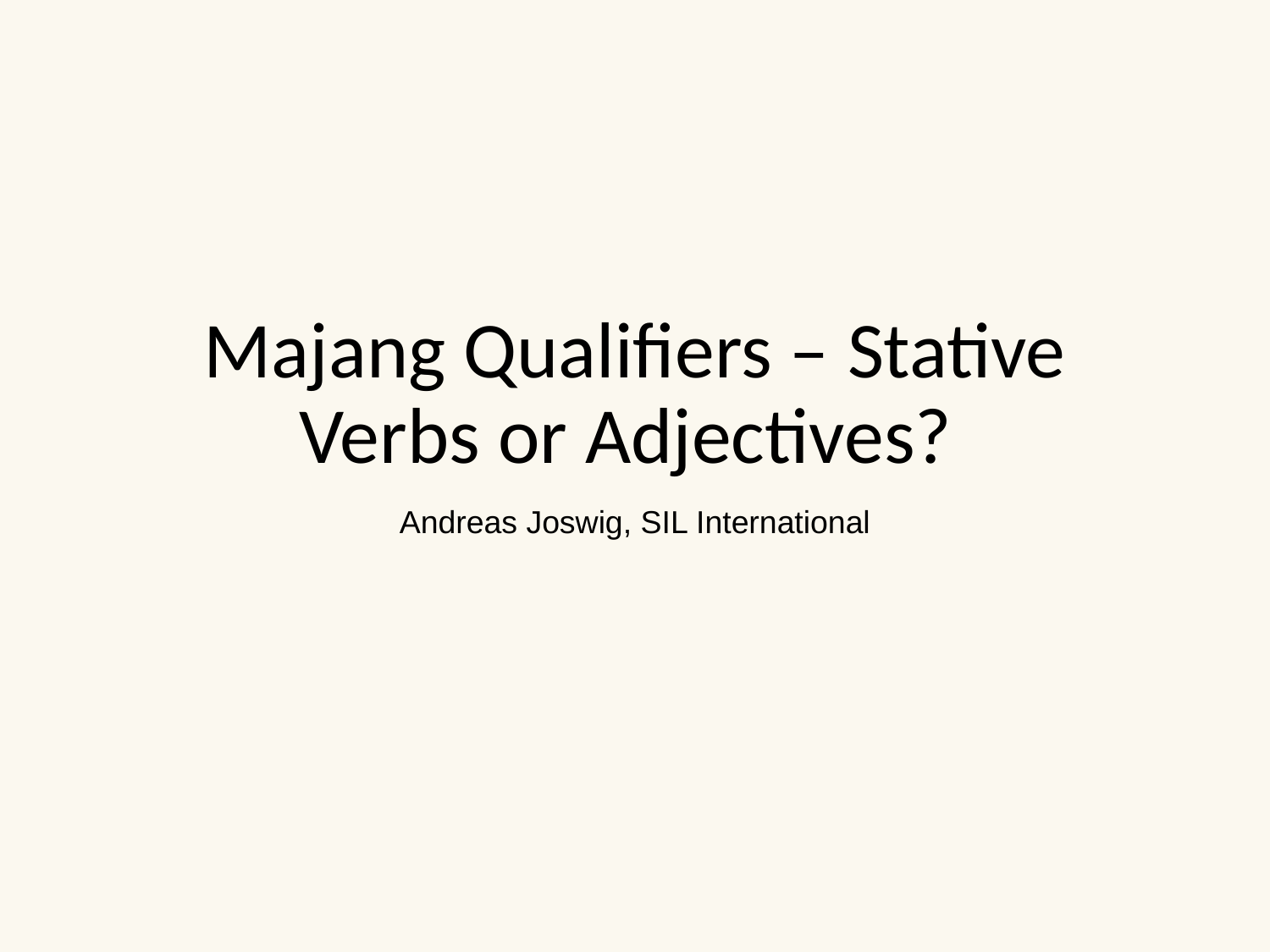

Majang Qualifiers – Stative Verbs or Adjectives?
Andreas Joswig, SIL International